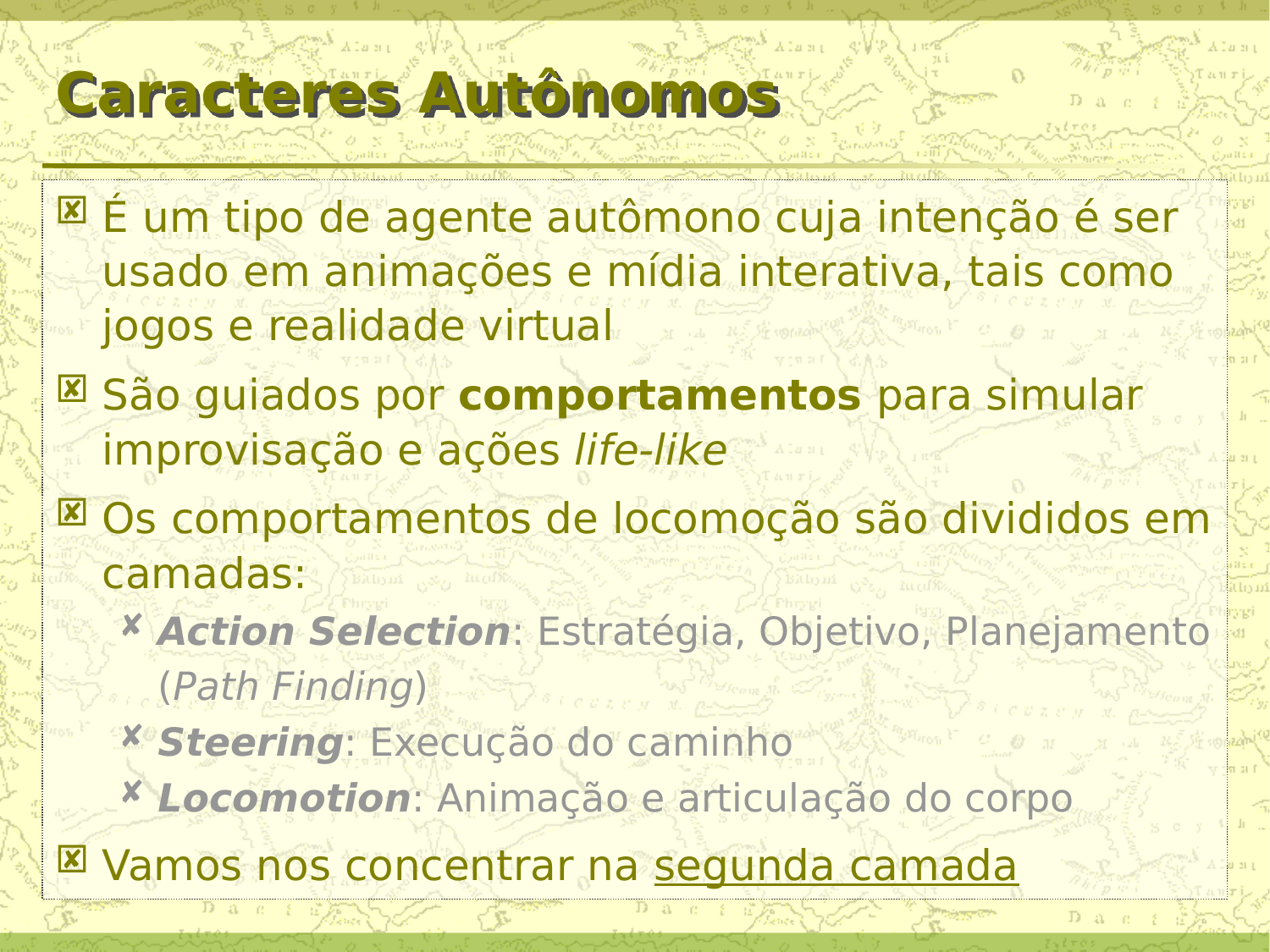

# Caracteres Autônomos
É um tipo de agente autômono cuja intenção é ser usado em animações e mídia interativa, tais como jogos e realidade virtual
São guiados por comportamentos para simular improvisação e ações life-like
Os comportamentos de locomoção são divididos em camadas:
Action Selection: Estratégia, Objetivo, Planejamento (Path Finding)
Steering: Execução do caminho
Locomotion: Animação e articulação do corpo
Vamos nos concentrar na segunda camada